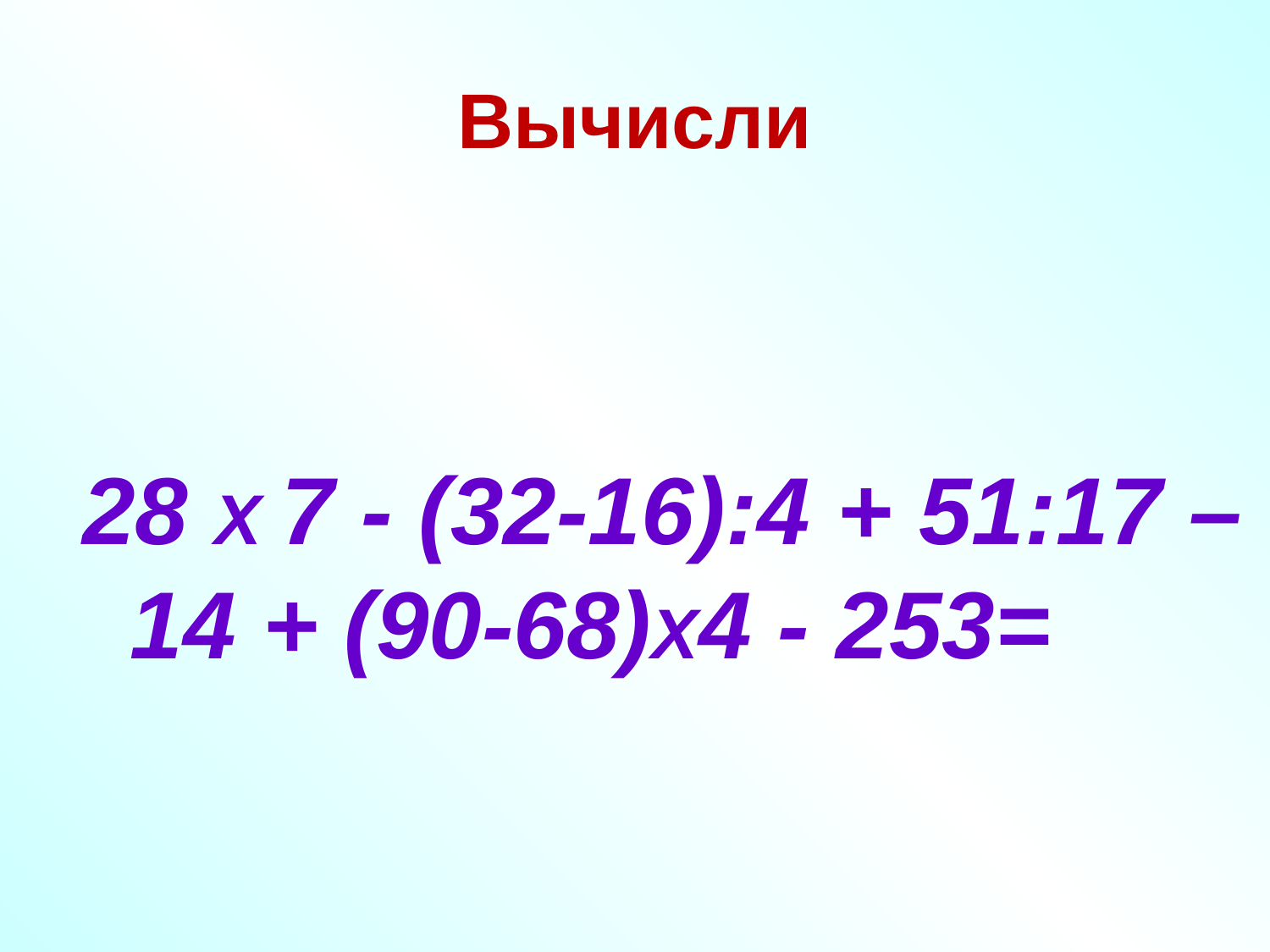

# Вычисли

28 Х 7 - (32-16):4 + 51:17 – 14 + (90-68)Х4 - 253=